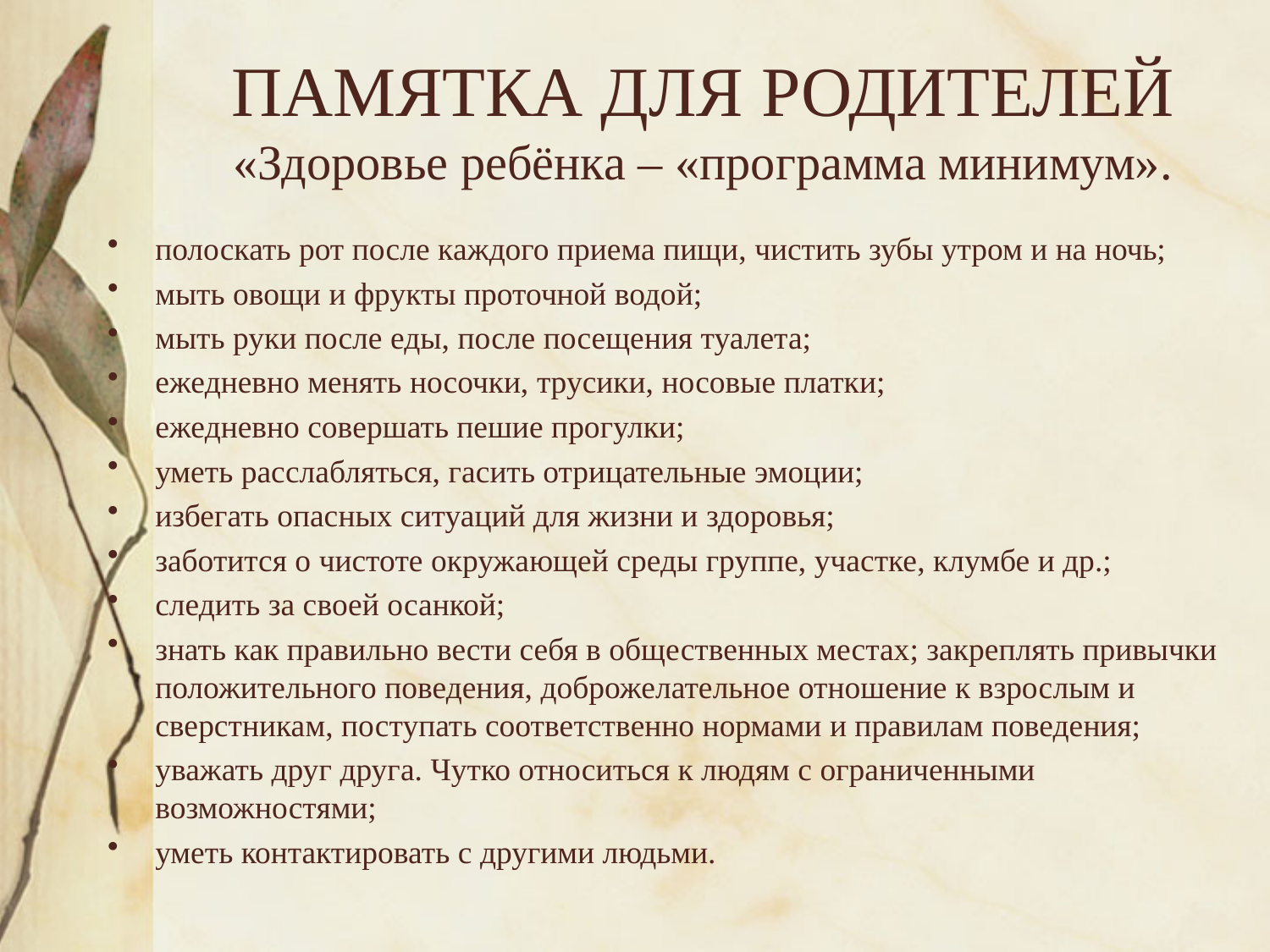

# ПАМЯТКА ДЛЯ РОДИТЕЛЕЙ «Здоровье ребёнка – «программа минимум».
полоскать рот после каждого приема пищи, чистить зубы утром и на ночь;
мыть овощи и фрукты проточной водой;
мыть руки после еды, после посещения туалета;
ежедневно менять носочки, трусики, носовые платки;
ежедневно совершать пешие прогулки;
уметь расслабляться, гасить отрицательные эмоции;
избегать опасных ситуаций для жизни и здоровья;
заботится о чистоте окружающей среды группе, участке, клумбе и др.;
следить за своей осанкой;
знать как правильно вести себя в общественных местах; закреплять привычки положительного поведения, доброжелательное отношение к взрослым и сверстникам, поступать соответственно нормами и правилам поведения;
уважать друг друга. Чутко относиться к людям с ограниченными возможностями;
уметь контактировать с другими людьми.